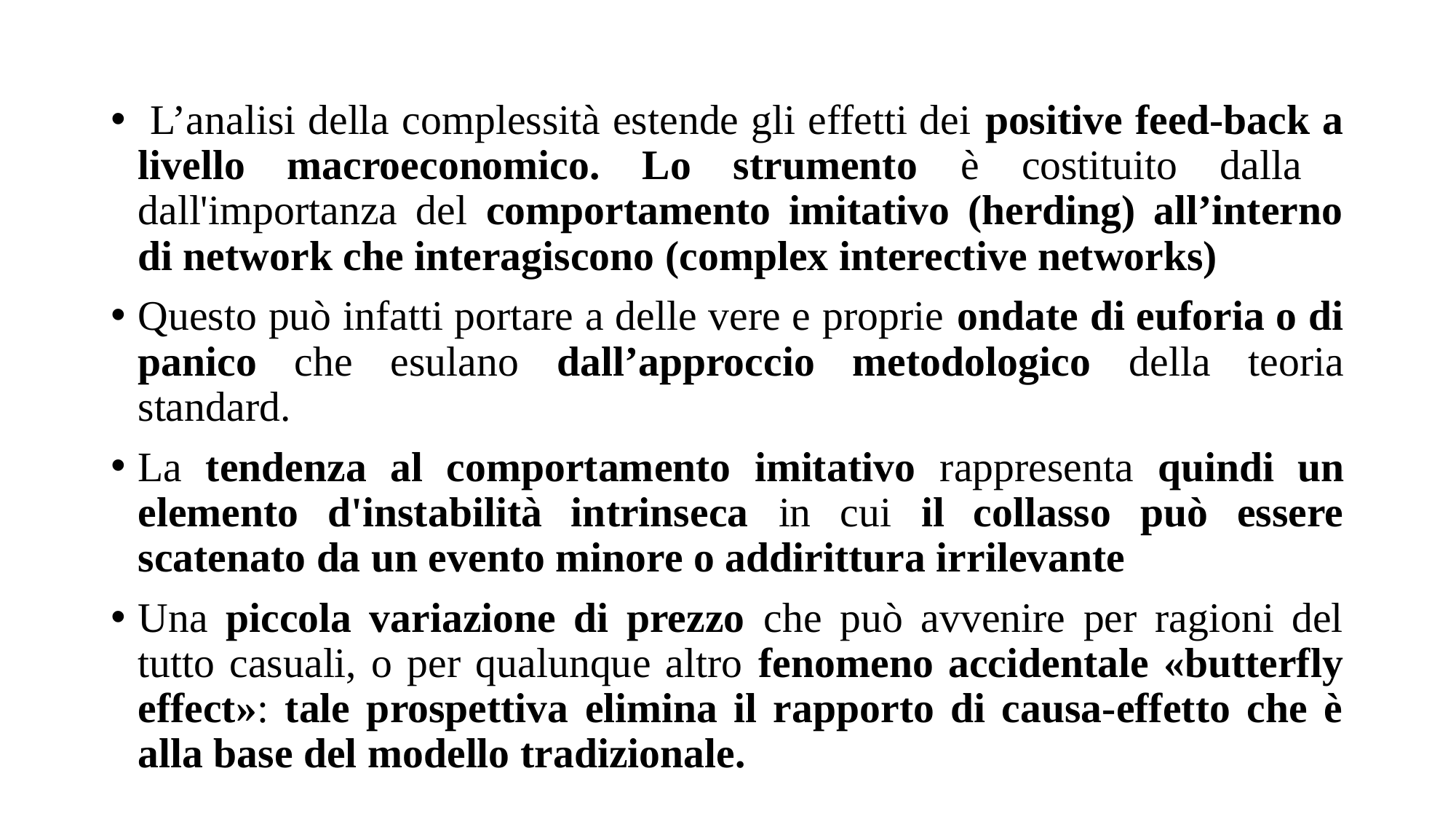

L’analisi della complessità estende gli effetti dei positive feed-back a livello macroeconomico. Lo strumento è costituito dalla  dall'importanza del comportamento imitativo (herding) all’interno di network che interagiscono (complex interective networks)
Questo può infatti portare a delle vere e proprie ondate di euforia o di panico che esulano dall’approccio metodologico della teoria standard.
La tendenza al comportamento imitativo rappresenta quindi un elemento d'instabilità intrinseca in cui il collasso può essere scatenato da un evento minore o addirittura irrilevante
Una piccola variazione di prezzo che può avvenire per ragioni del tutto casuali, o per qualunque altro fenomeno accidentale «butterfly effect»: tale prospettiva elimina il rapporto di causa-effetto che è alla base del modello tradizionale.